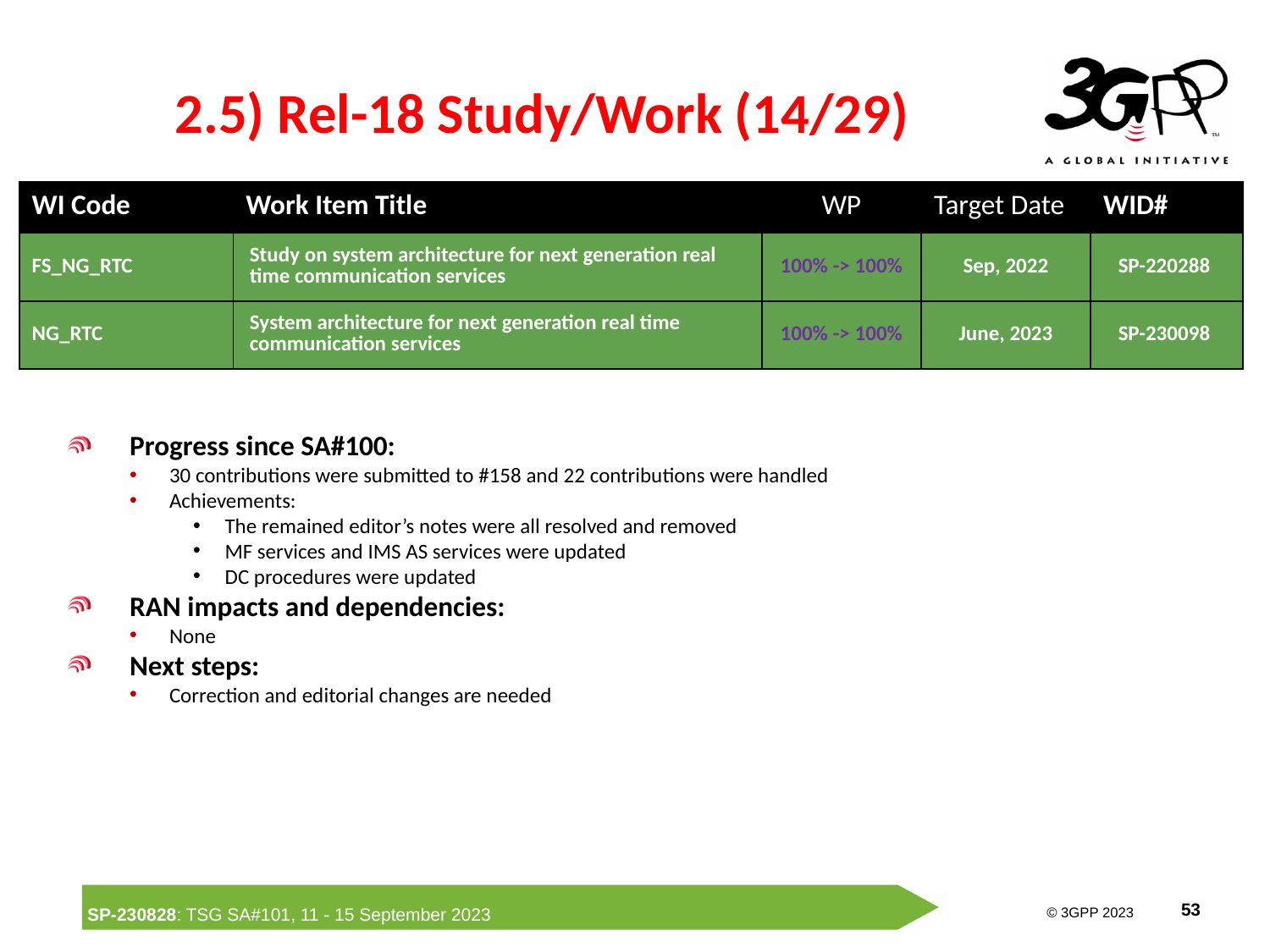

# 2.5) Rel-18 Study/Work (14/29)
| WI Code | Work Item Title | WP | Target Date | WID# |
| --- | --- | --- | --- | --- |
| FS\_NG\_RTC | Study on system architecture for next generation real time communication services | 100% -> 100% | Sep, 2022 | SP-220288 |
| NG\_RTC | System architecture for next generation real time communication services | 100% -> 100% | June, 2023 | SP-230098 |
Progress since SA#100:
30 contributions were submitted to #158 and 22 contributions were handled
Achievements:
The remained editor’s notes were all resolved and removed
MF services and IMS AS services were updated
DC procedures were updated
RAN impacts and dependencies:
None
Next steps:
Correction and editorial changes are needed